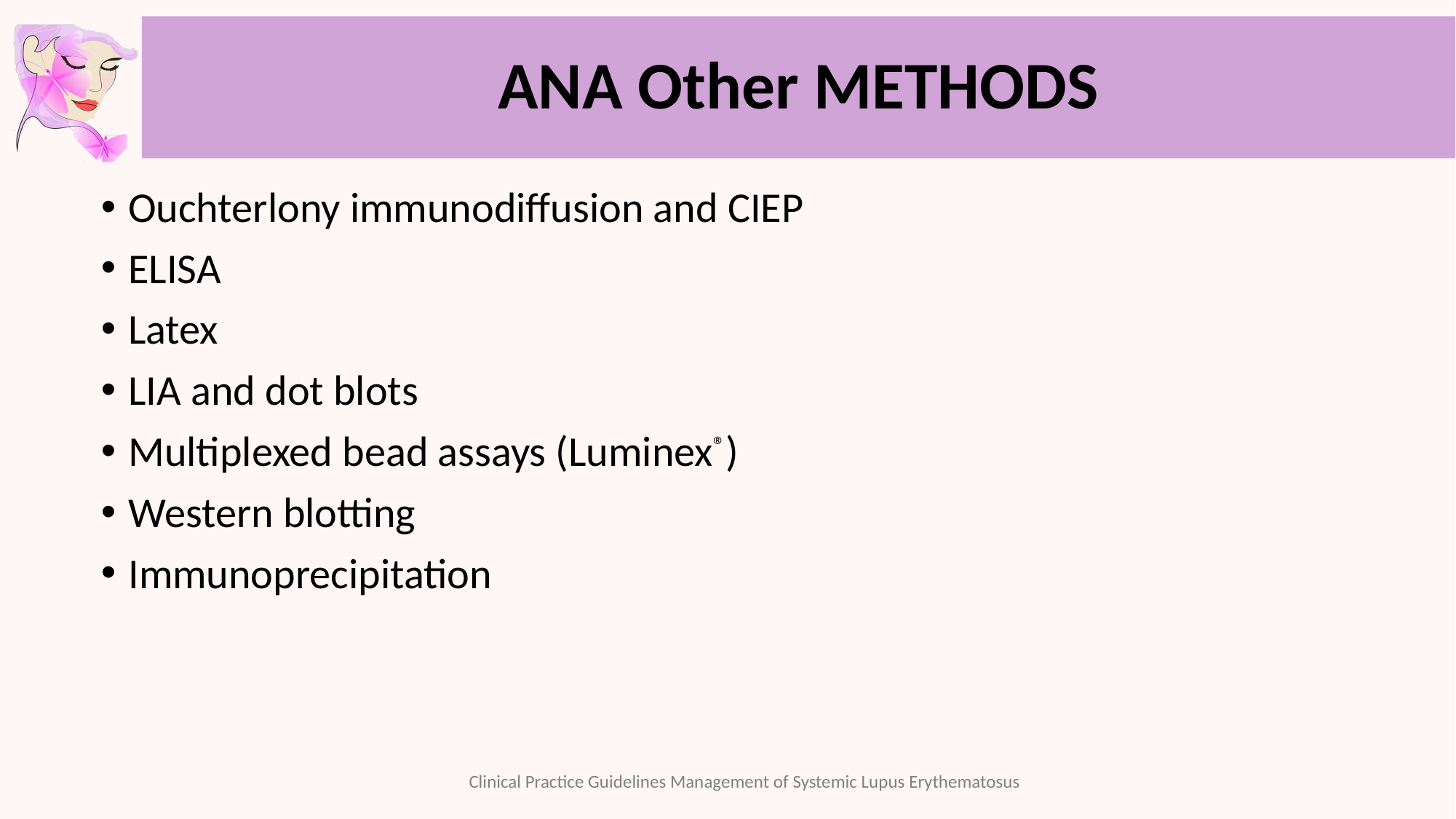

# ANA Other METHODS
Ouchterlony immunodiffusion and CIEP
ELISA
Latex
LIA and dot blots
Multiplexed bead assays (Luminex®)
Western blotting
Immunoprecipitation